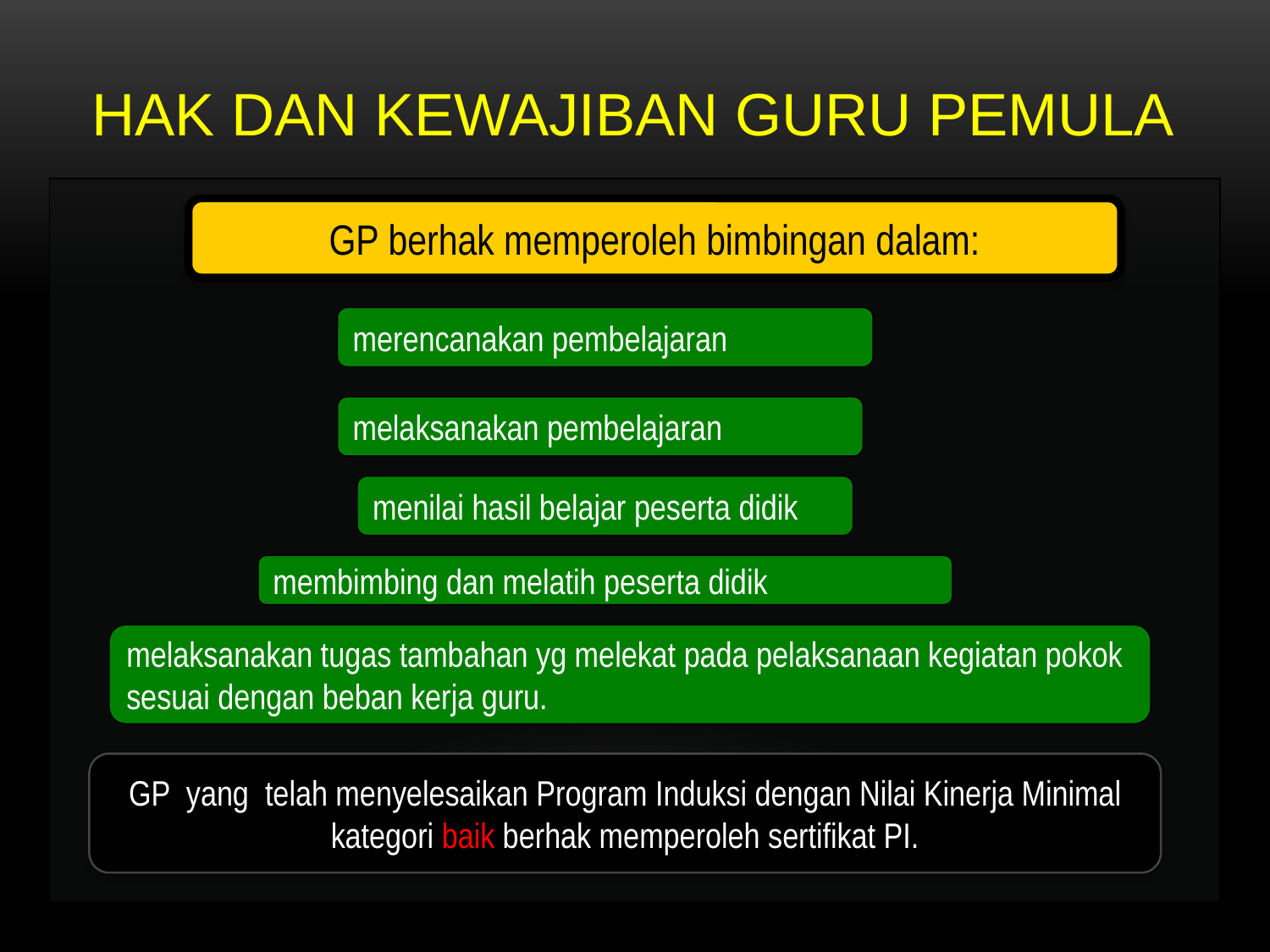

HAK DAN KEWAJIBAN GURU PEMULA

GP berhak memperoleh bimbingan dalam:
merencanakan pembelajaran
melaksanakan pembelajaran
menilai hasil belajar peserta didik
membimbing dan melatih peserta didik
melaksanakan tugas tambahan yg melekat pada pelaksanaan kegiatan pokok sesuai dengan beban kerja guru.
GP  yang  telah menyelesaikan Program Induksi dengan Nilai Kinerja Minimal kategori baik berhak memperoleh sertifikat PI.